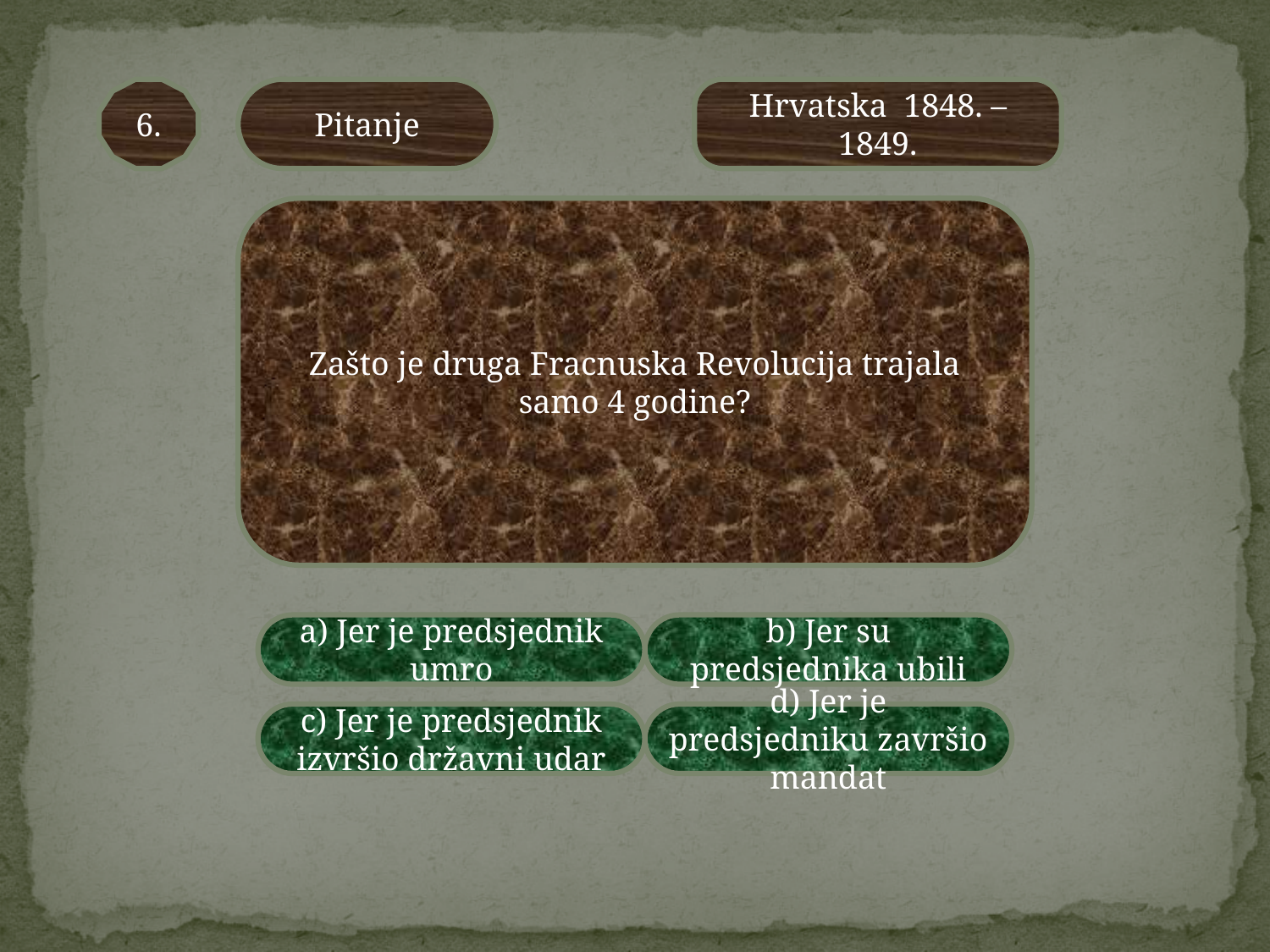

6.
Pitanje
Hrvatska  1848. – 1849.
Zašto je druga Fracnuska Revolucija trajala samo 4 godine?
a) Jer je predsjednik umro
b) Jer su predsjednika ubili
c) Jer je predsjednik izvršio državni udar
d) Jer je predsjedniku završio mandat